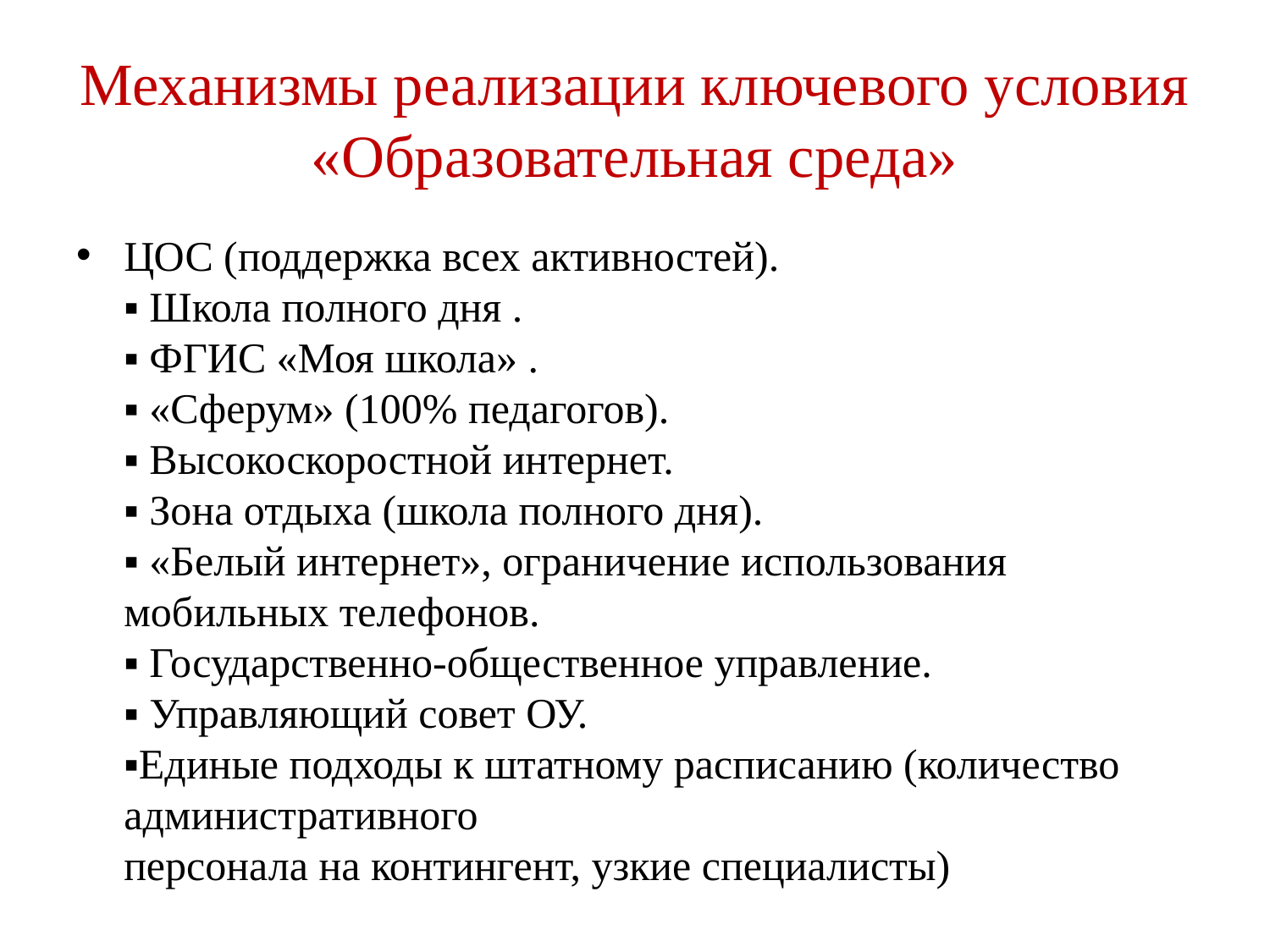

# Механизмы реализации ключевого условия «Образовательная среда»
ЦОС (поддержка всех активностей).
▪ Школа полного дня .
▪ ФГИС «Моя школа» .
▪ «Сферум» (100% педагогов).
▪ Высокоскоростной интернет.
▪ Зона отдыха (школа полного дня).
▪ «Белый интернет», ограничение использования мобильных телефонов.
▪ Государственно-общественное управление.
▪ Управляющий совет ОУ.
▪Единые подходы к штатному расписанию (количество административного
персонала на контингент, узкие специалисты)